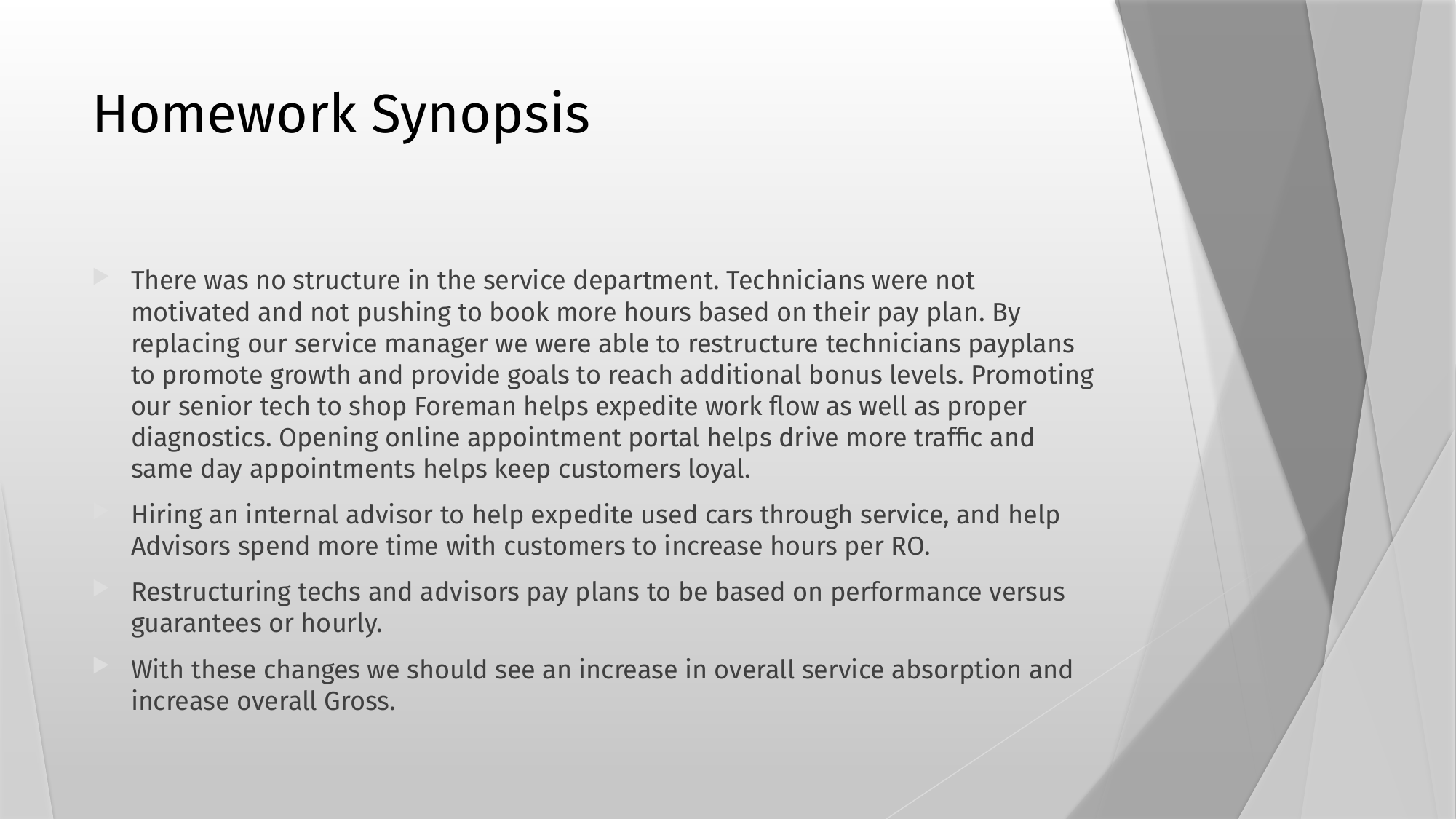

# Homework Synopsis
There was no structure in the service department. Technicians were not motivated and not pushing to book more hours based on their pay plan. By replacing our service manager we were able to restructure technicians payplans to promote growth and provide goals to reach additional bonus levels. Promoting our senior tech to shop Foreman helps expedite work flow as well as proper diagnostics. Opening online appointment portal helps drive more traffic and same day appointments helps keep customers loyal.
Hiring an internal advisor to help expedite used cars through service, and help Advisors spend more time with customers to increase hours per RO.
Restructuring techs and advisors pay plans to be based on performance versus guarantees or hourly.
With these changes we should see an increase in overall service absorption and increase overall Gross.